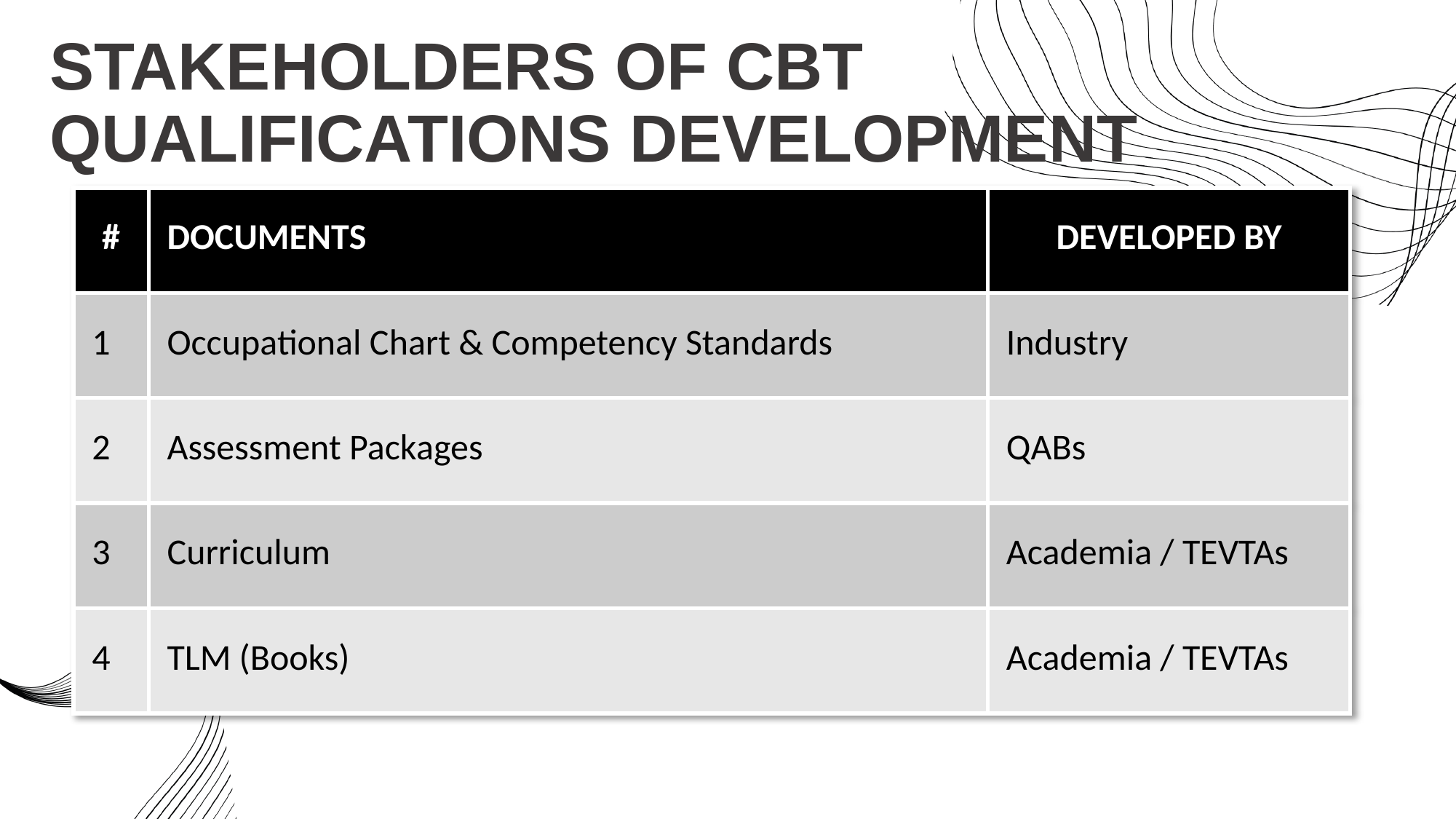

# STAKEHOLDERS OF CBT QUALIFICATIONS DEVELOPMENT
| # | DOCUMENTS | DEVELOPED BY |
| --- | --- | --- |
| 1 | Occupational Chart & Competency Standards | Industry |
| 2 | Assessment Packages | QABs |
| 3 | Curriculum | Academia / TEVTAs |
| 4 | TLM (Books) | Academia / TEVTAs |